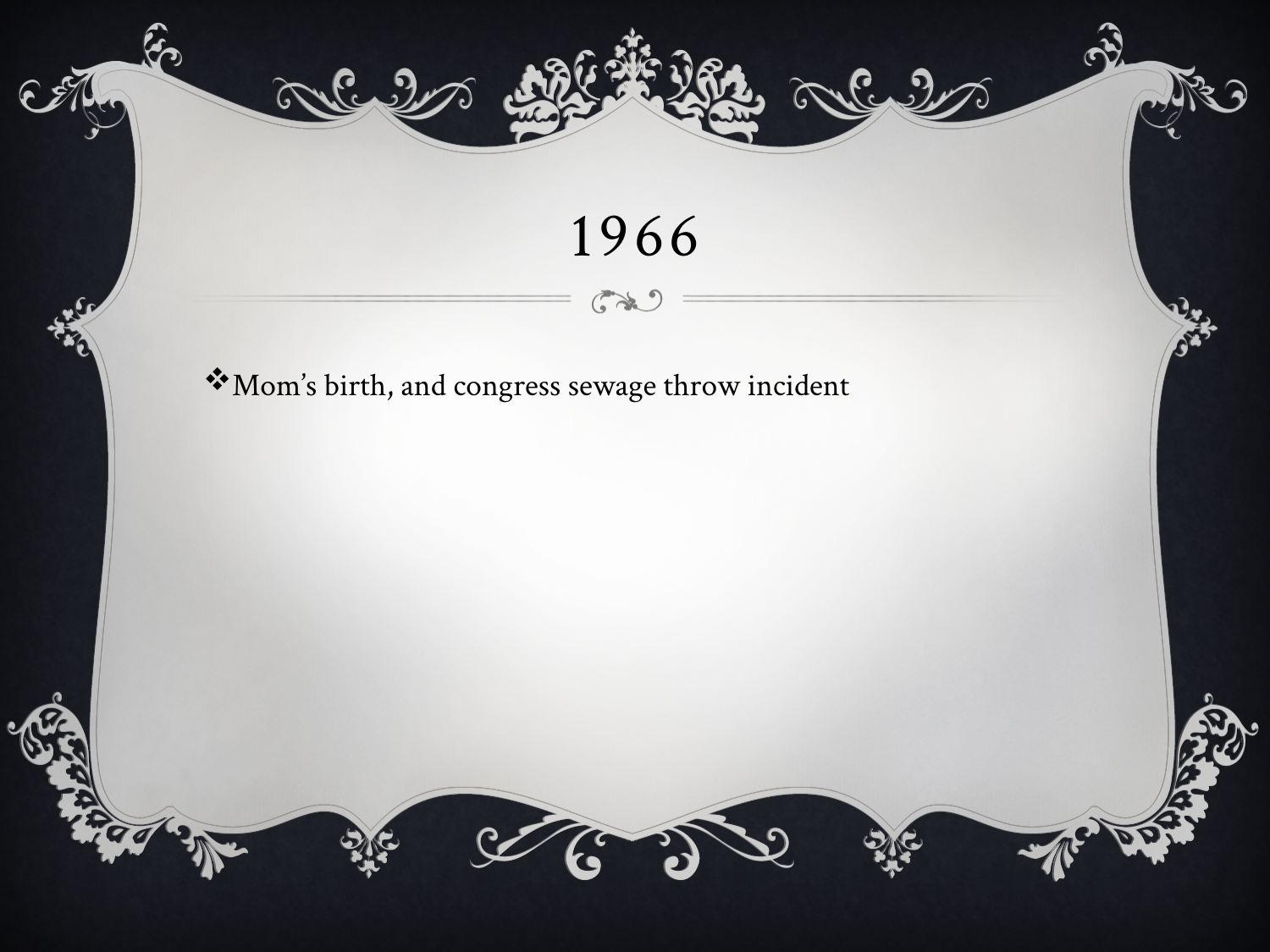

# 1966
Mom’s birth, and congress sewage throw incident